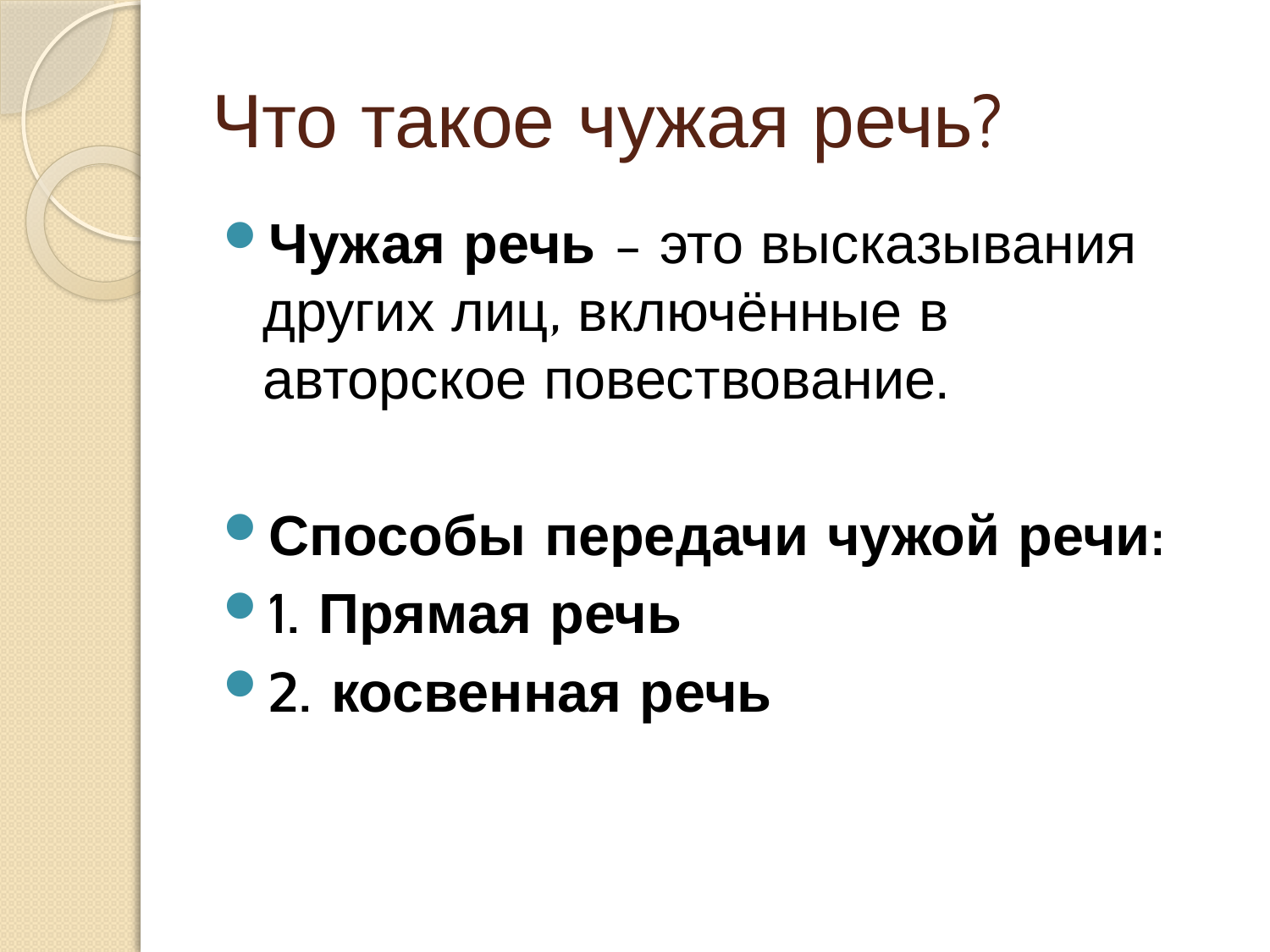

# Что такое чужая речь?
Чужая речь – это высказывания других лиц, включённые в авторское повествование.

Способы передачи чужой речи:
1. Прямая речь
2. косвенная речь